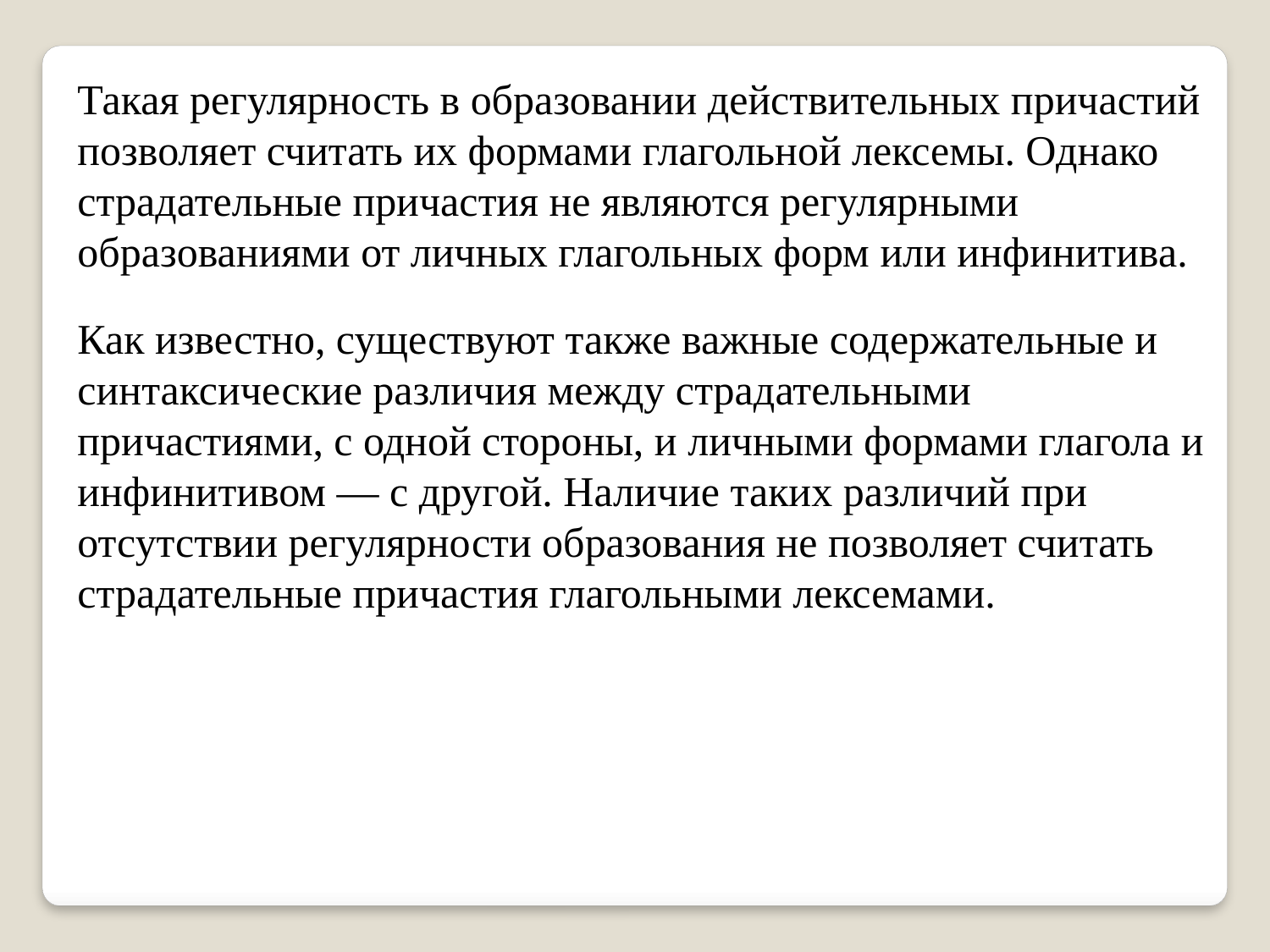

Такая регулярность в образовании действительных причастий позволяет считать их формами глагольной лексемы. Однако страдательные причастия не являются регулярными образованиями от личных глагольных форм или инфинитива.
Как известно, существуют также важные содержательные и синтаксические различия между страдательными причастиями, с одной стороны, и личными формами глагола и инфинитивом — с другой. Наличие таких различий при отсутствии регулярности образования не позволяет считать страдательные причастия глагольными лексемами.